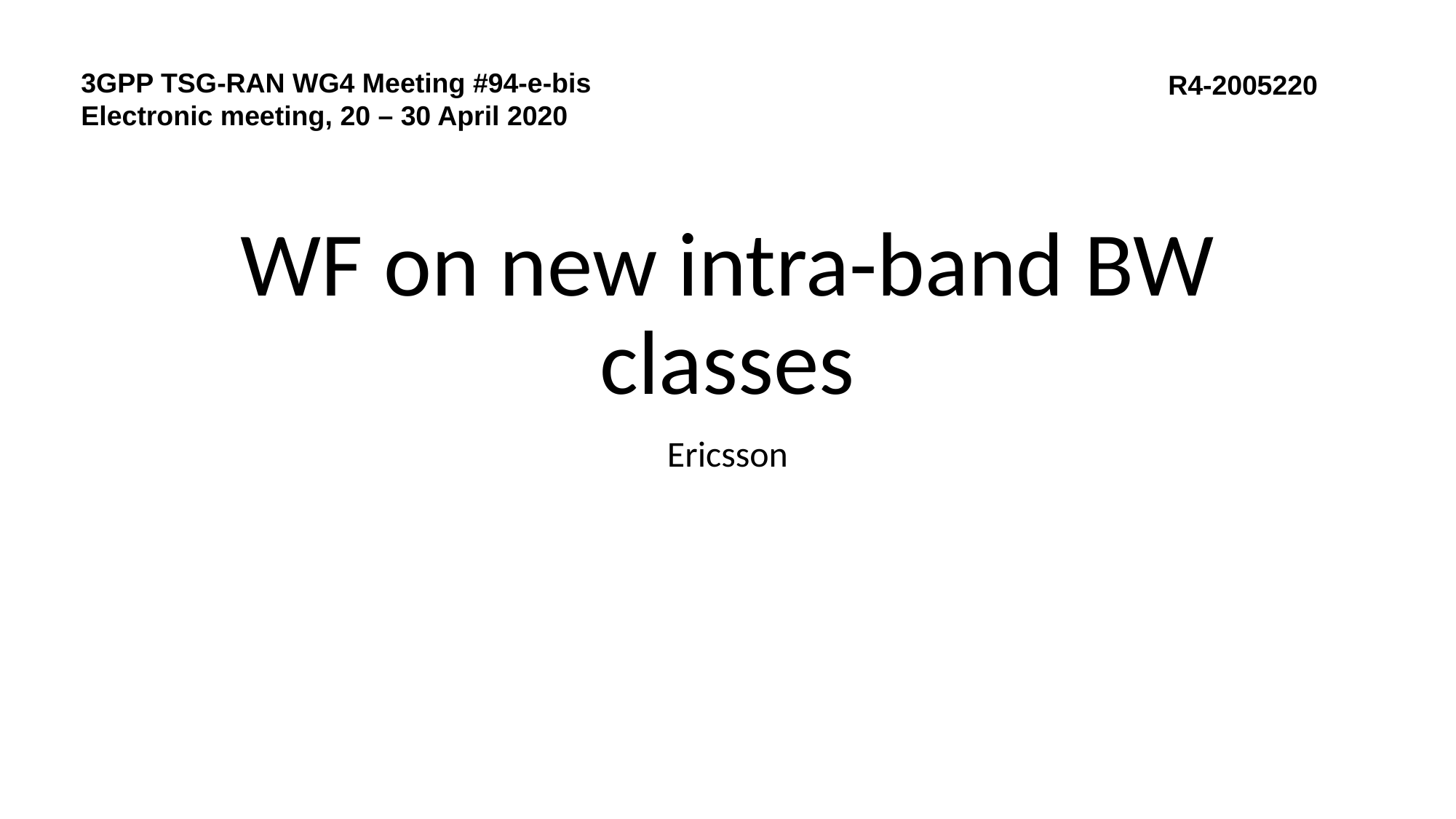

3GPP TSG-RAN WG4 Meeting #94-e-bis
Electronic meeting, 20 – 30 April 2020
        R4-2005220
# WF on new intra-band BW classes
Ericsson